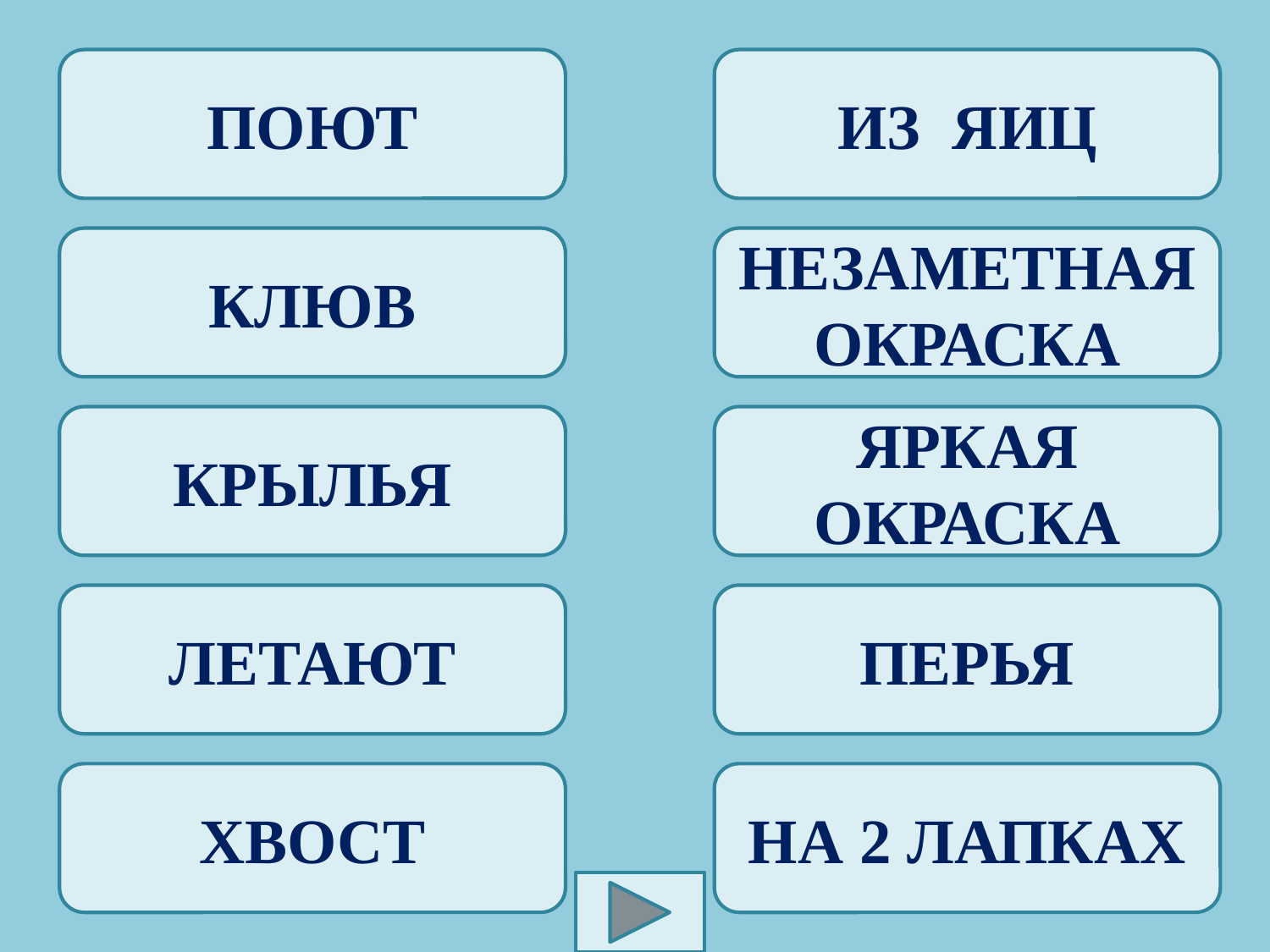

ПОЮТ
ИЗ  ЯИЦ
КЛЮВ
НЕЗАМЕТНАЯ ОКРАСКА
КРЫЛЬЯ
ЯРКАЯ ОКРАСКА
ЛЕТАЮТ
ПЕРЬЯ
ХВОСТ
НА 2 ЛАПКАХ